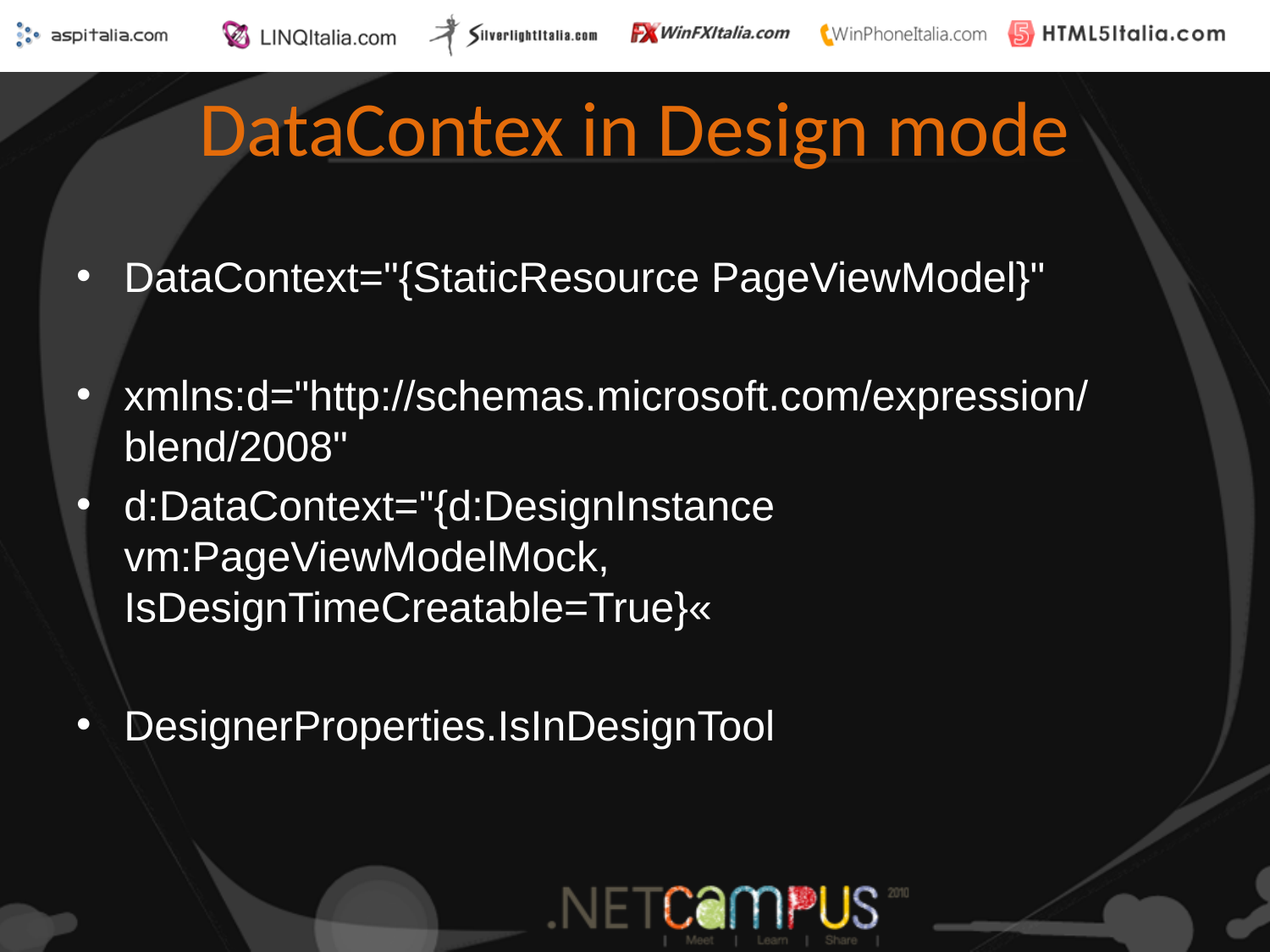

# DataContex in Design mode
DataContext="{StaticResource PageViewModel}"

xmlns:d="http://schemas.microsoft.com/expression/blend/2008"
d:DataContext="{d:DesignInstance vm:PageViewModelMock, IsDesignTimeCreatable=True}«

DesignerProperties.IsInDesignTool